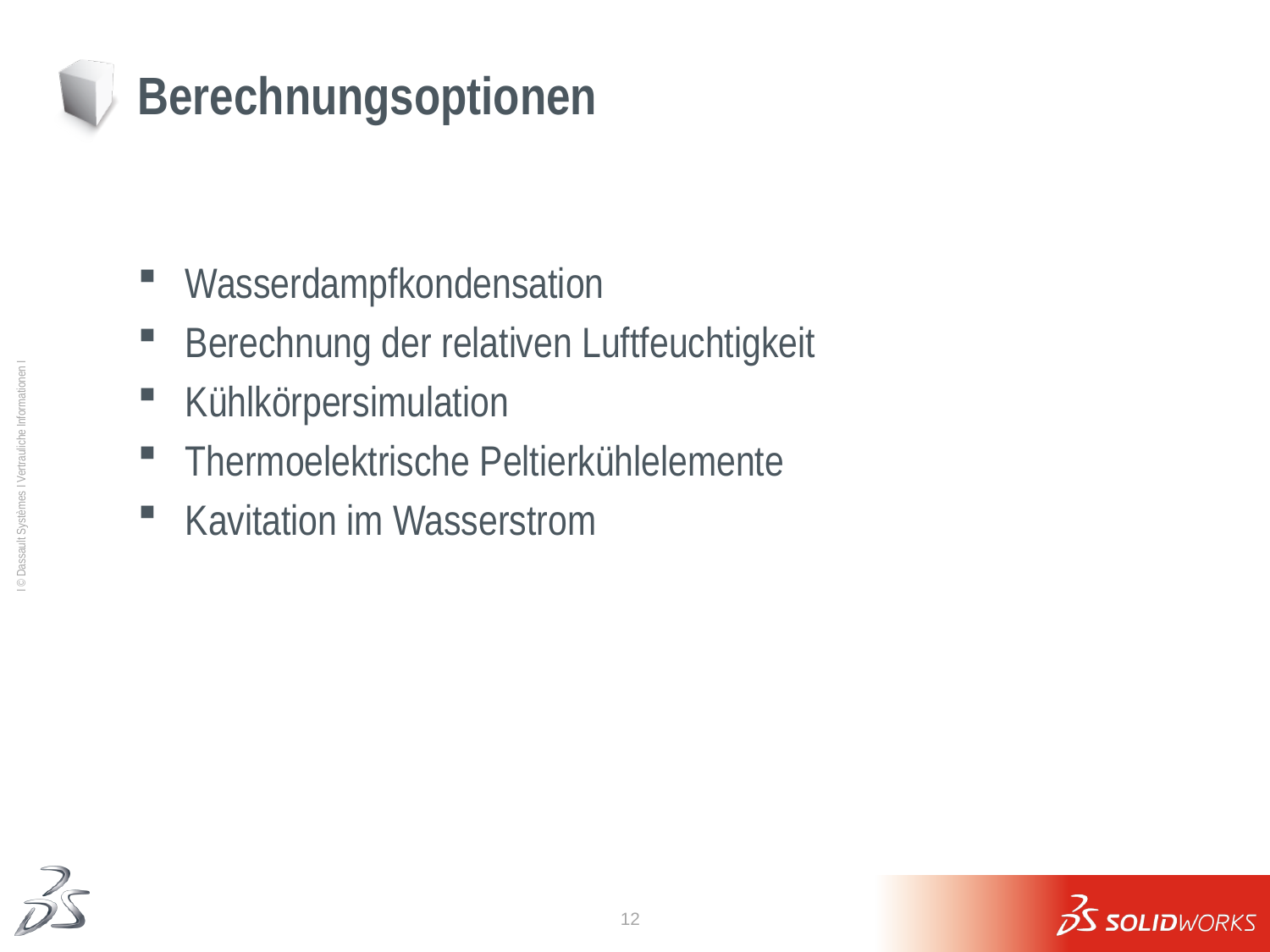

# Berechnungsoptionen
Wasserdampfkondensation
Berechnung der relativen Luftfeuchtigkeit
Kühlkörpersimulation
Thermoelektrische Peltierkühlelemente
Kavitation im Wasserstrom